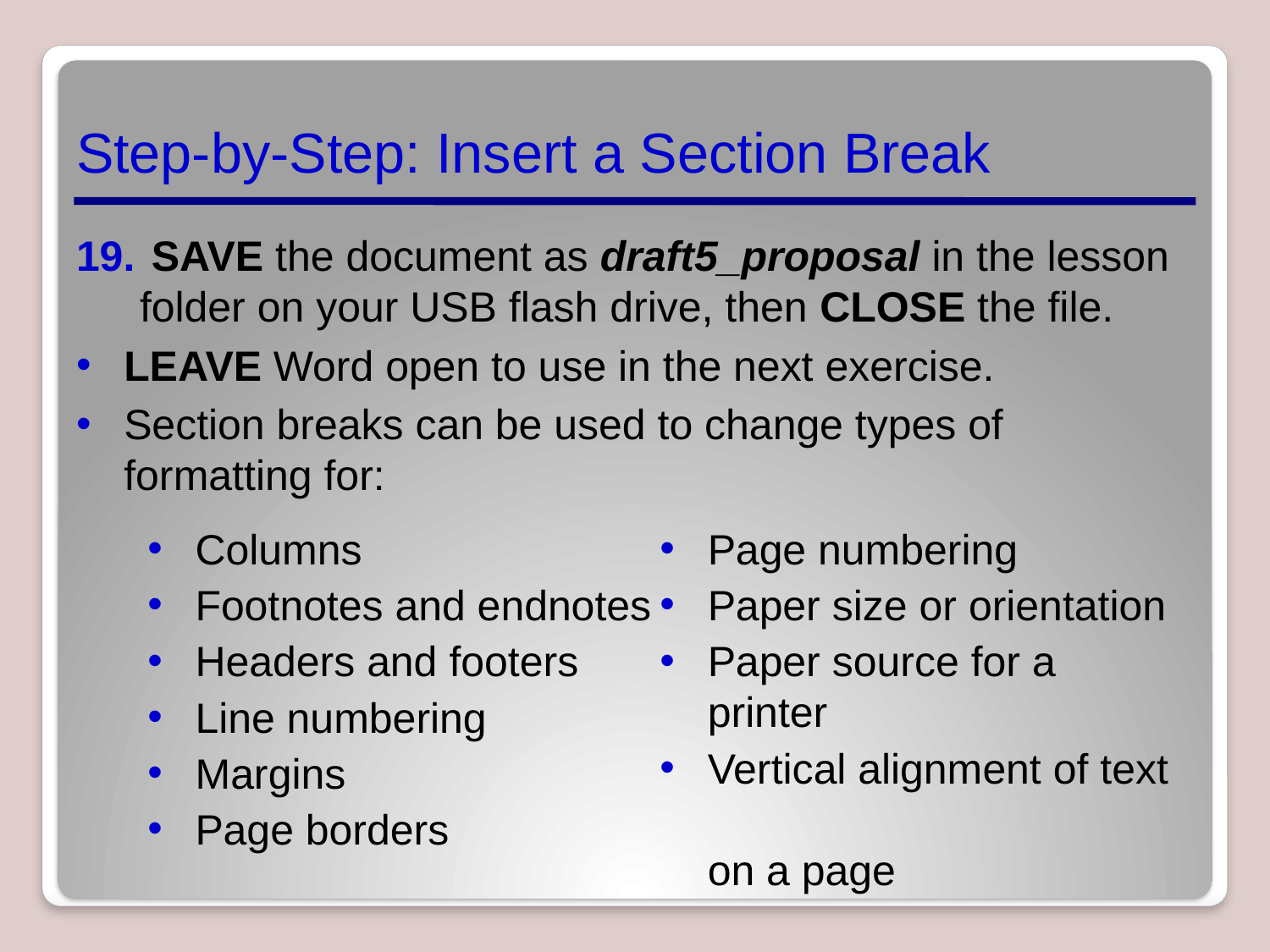

# Step-by-Step: Insert a Section Break
 SAVE the document as draft5_proposal in the lesson folder on your USB flash drive, then CLOSE the file.
LEAVE Word open to use in the next exercise.
Section breaks can be used to change types of formatting for:
Columns
Footnotes and endnotes
Headers and footers
Line numbering
Margins
Page borders
Page numbering
Paper size or orientation
Paper source for a printer
Vertical alignment of text
on a page